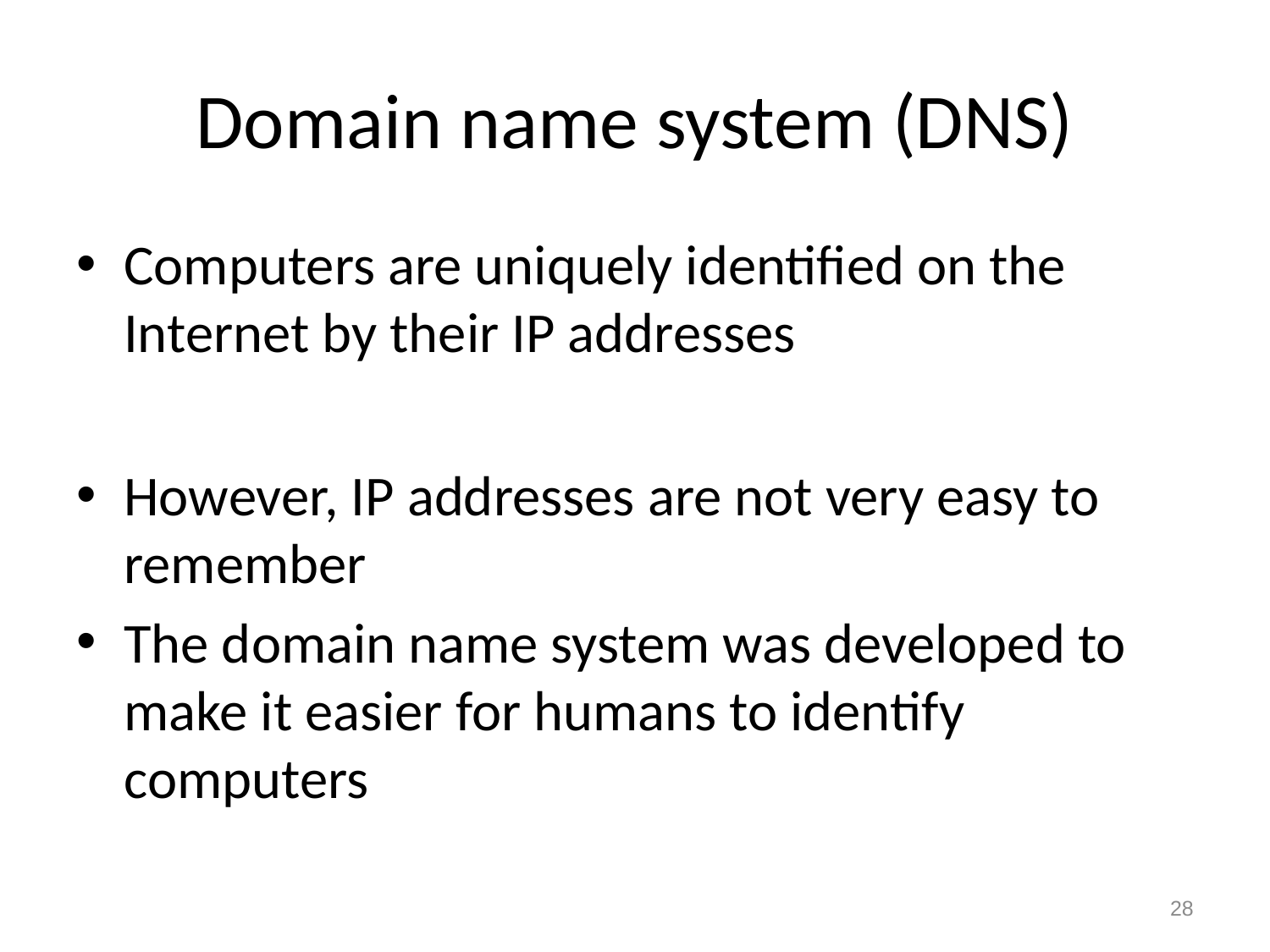

# Domain name system (DNS)
Computers are uniquely identified on the Internet by their IP addresses

However, IP addresses are not very easy to remember
The domain name system was developed to make it easier for humans to identify computers

28